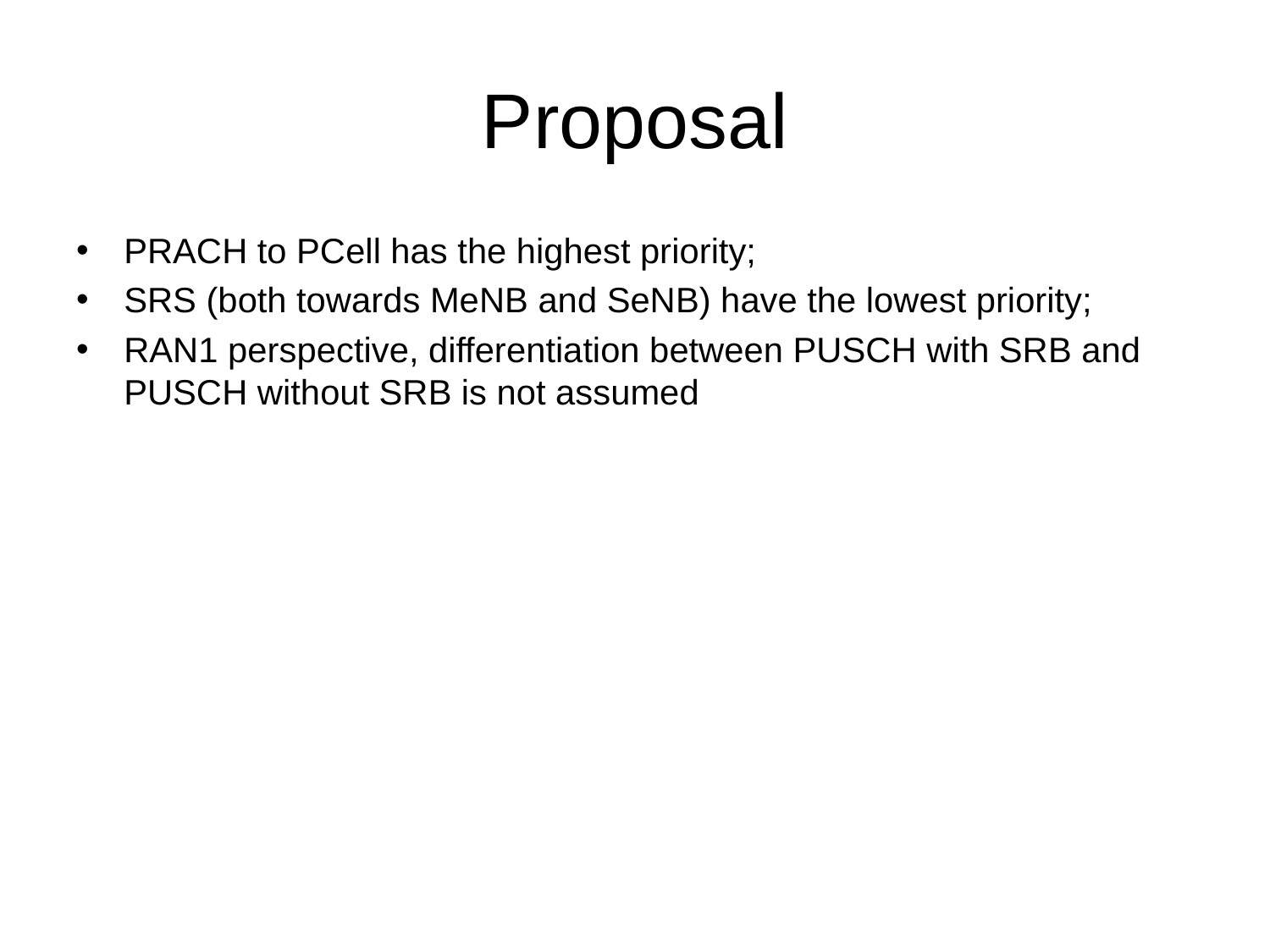

# Proposal
PRACH to PCell has the highest priority;
SRS (both towards MeNB and SeNB) have the lowest priority;
RAN1 perspective, differentiation between PUSCH with SRB and PUSCH without SRB is not assumed